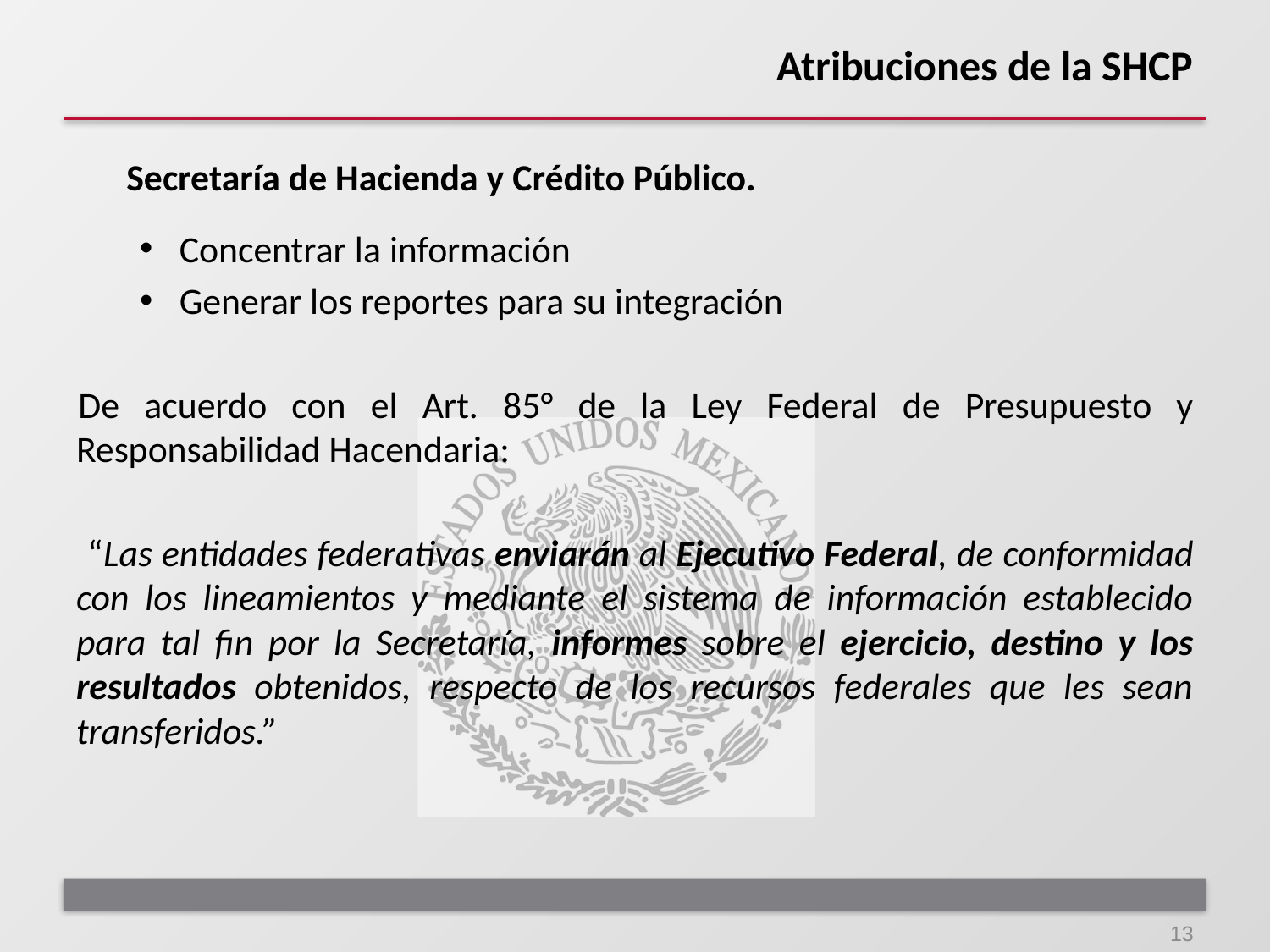

# Atribuciones de la SHCP
Secretaría de Hacienda y Crédito Público.

Concentrar la información
Generar los reportes para su integración

De acuerdo con el Art. 85° de la Ley Federal de Presupuesto y Responsabilidad Hacendaria:

 “Las entidades federativas enviarán al Ejecutivo Federal, de conformidad con los lineamientos y mediante el sistema de información establecido para tal fin por la Secretaría, informes sobre el ejercicio, destino y los resultados obtenidos, respecto de los recursos federales que les sean transferidos.”

13